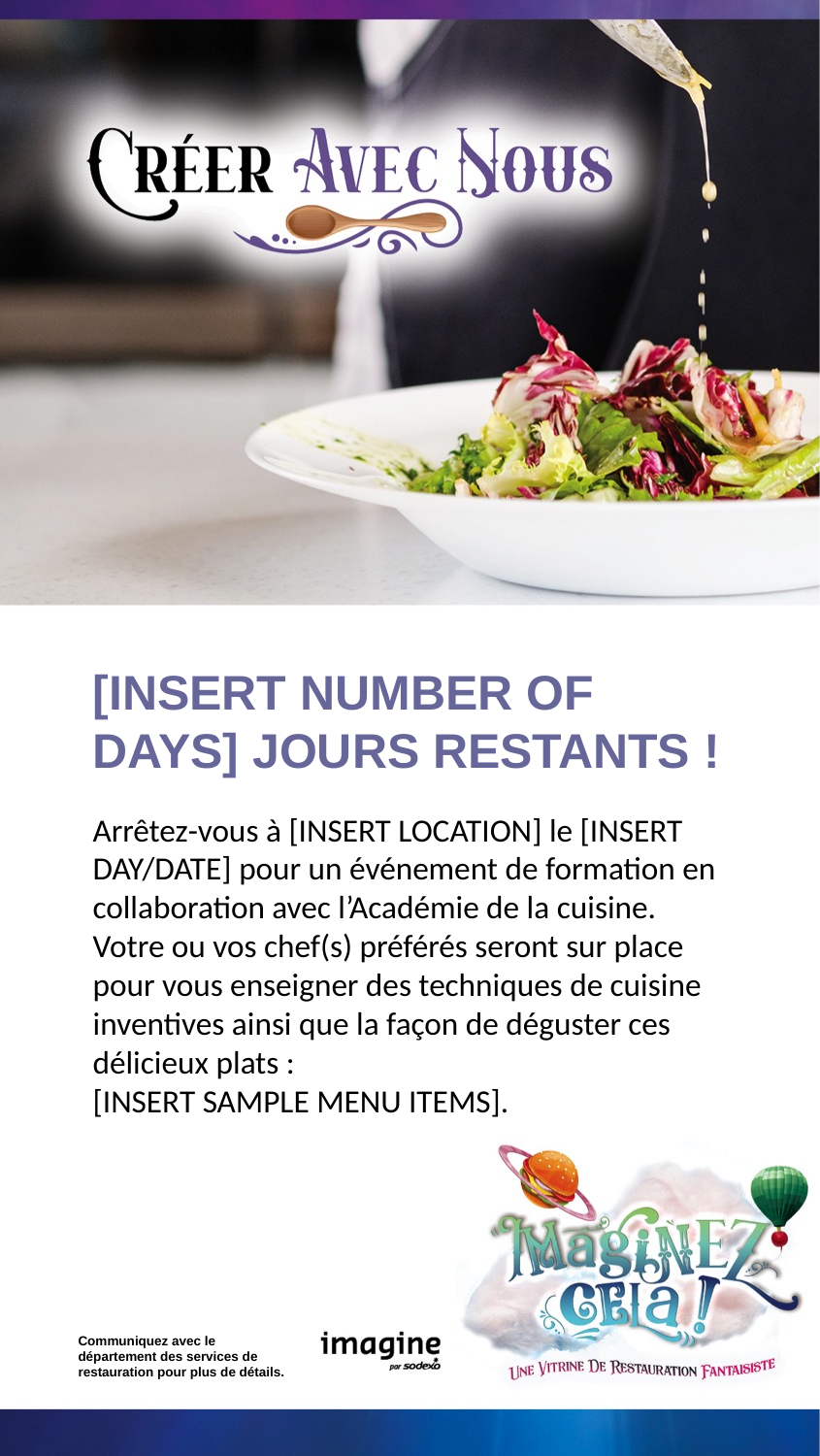

[INSERT NUMBER OF DAYS] JOURS RESTANTS !
Arrêtez-vous à [INSERT LOCATION] le [INSERT DAY/DATE] pour un événement de formation en collaboration avec l’Académie de la cuisine. Votre ou vos chef(s) préférés seront sur place pour vous enseigner des techniques de cuisine inventives ainsi que la façon de déguster ces délicieux plats :
[INSERT SAMPLE MENU ITEMS].

Communiquez avec le département des services de restauration pour plus de détails.